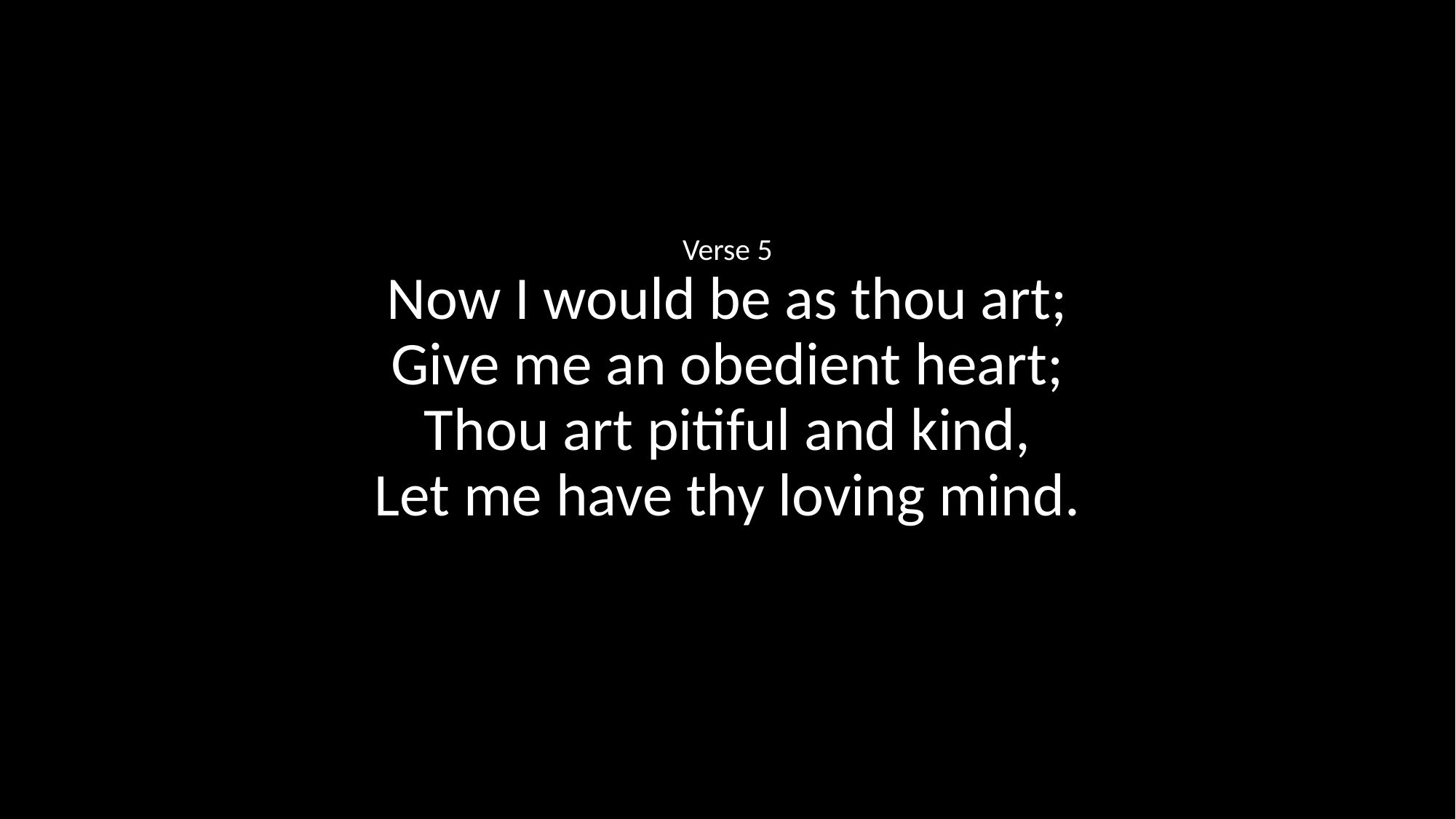

Verse 5
Now I would be as thou art;
Give me an obedient heart;
Thou art pitiful and kind,
Let me have thy loving mind.